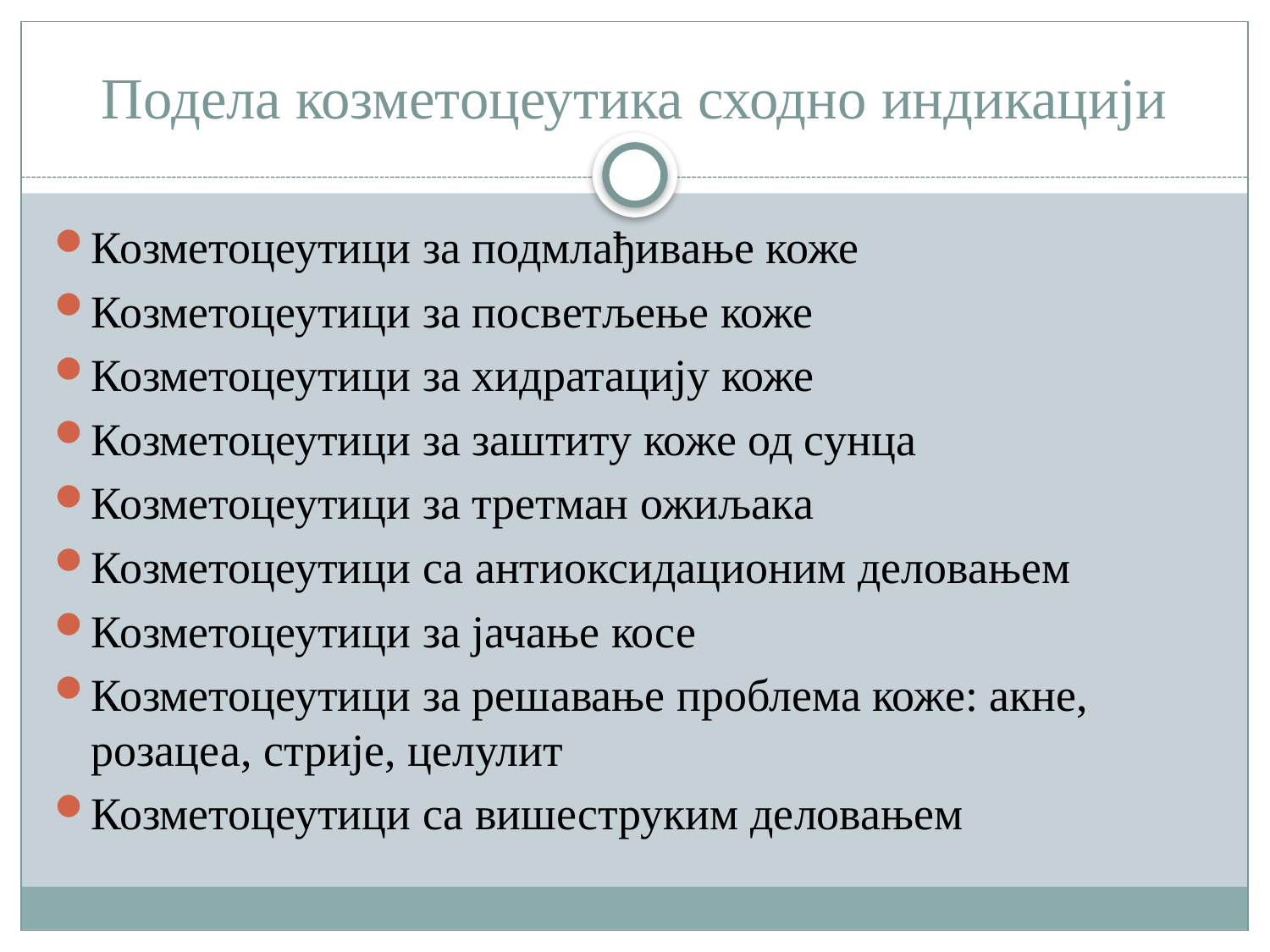

# Подела козметоцеутика сходно индикацији
Козметоцеутици за подмлађивање коже
Козметоцеутици за посветљење коже
Козметоцеутици за хидратацију коже
Козметоцеутици за заштиту коже од сунца
Козметоцеутици за третман ожиљака
Козметоцеутици са антиоксидационим деловањем
Козметоцеутици за јачање косе
Козметоцеутици за решавање проблема коже: акне, розацеа, стрије, целулит
Козметоцеутици са вишеструким деловањем